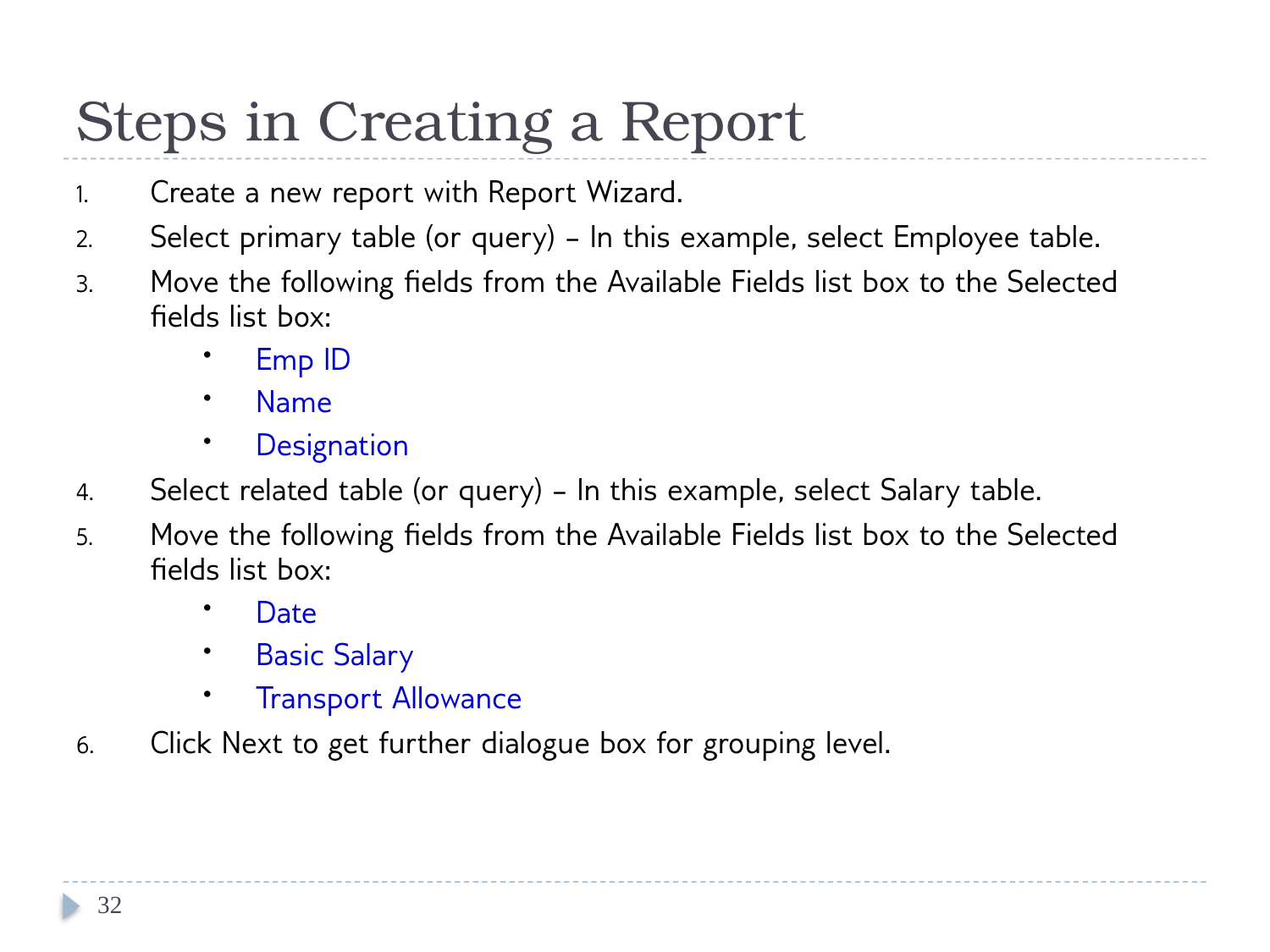

# Steps in Creating a Report
Create a new report with Report Wizard.
Select primary table (or query) – In this example, select Employee table.
Move the following fields from the Available Fields list box to the Selected fields list box:
Emp ID
Name
Designation
Select related table (or query) – In this example, select Salary table.
Move the following fields from the Available Fields list box to the Selected fields list box:
Date
Basic Salary
Transport Allowance
Click Next to get further dialogue box for grouping level.
32